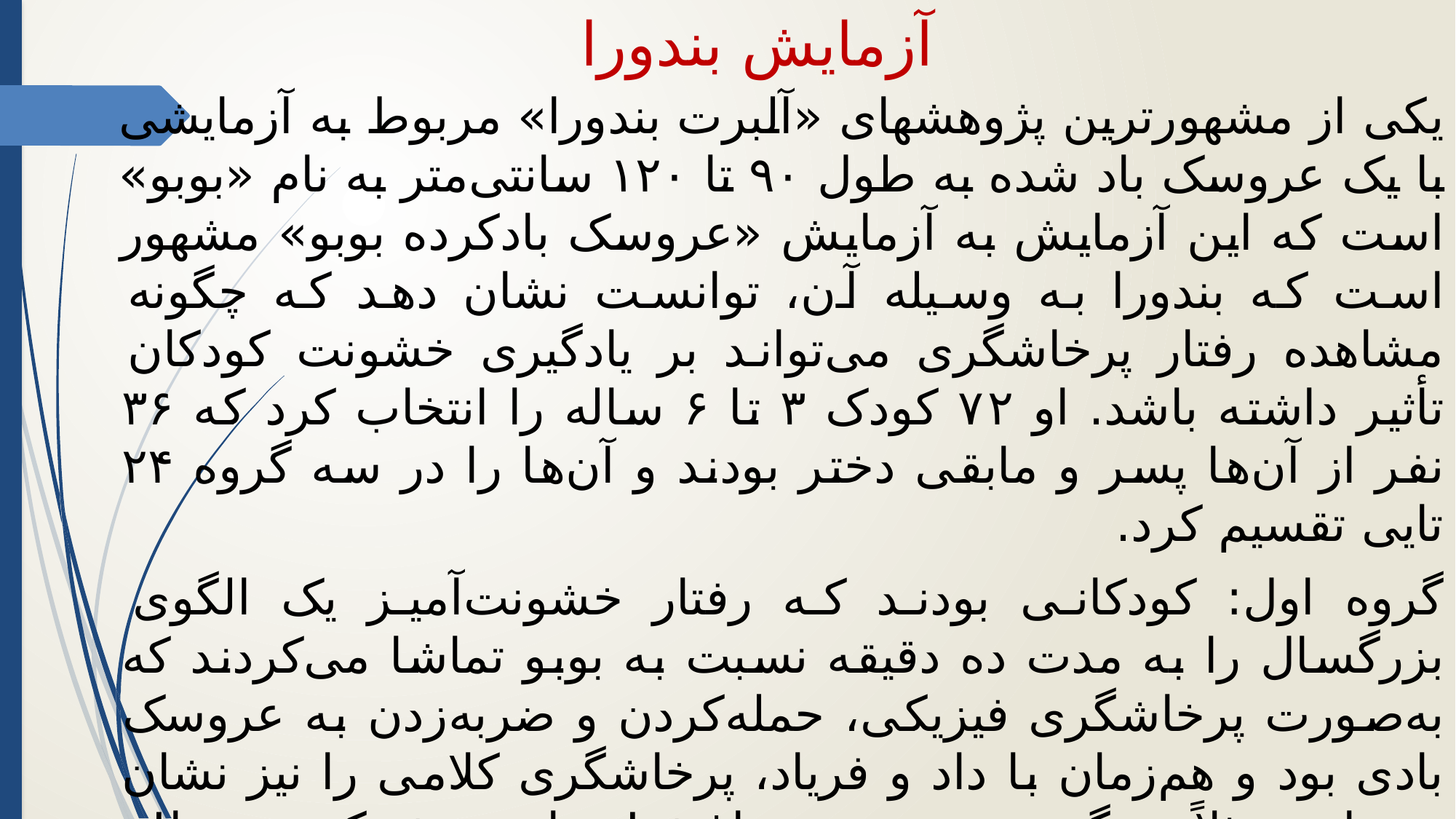

# آزمایش بندورا
یکی از مشهورترین پژوهشهای «آلبرت بندورا» مربوط به آزمایشی با یک عروسک باد شده به طول ۹۰ تا ۱۲۰ سانتی‌متر به نام «بوبو» است که این آزمایش به آزمایش «عروسک بادکرده بوبو» مشهور است که بندورا به وسیله آن، توانست نشان دهد که چگونه مشاهده رفتار پرخاشگری می‌تواند بر یادگیری خشونت کودکان تأثیر داشته باشد. او ۷۲ کودک ۳ تا ۶ ساله را انتخاب کرد که ۳۶ نفر از آن‌ها پسر و مابقی دختر بودند و آن‌ها را در سه گروه ۲۴ تایی تقسیم کرد.
گروه اول: کودکانی بودند که رفتار خشونت‌آمیز یک الگوی بزرگسال را به مدت ده دقیقه نسبت به بوبو تماشا می‌کردند که به‌صورت پرخاشگری فیزیکی، حمله‌کردن و ضربه‌زدن به عروسک بادی بود و هم‌زمان با داد و فریاد، پرخاشگری کلامی را نیز نشان می‌دادند مثلاً می‌گفتند: «بزن تو دماغش!» یا «پرتش کن تو هوا!» و قبل از آنکه چنین رفتاری را مشاهده کنند به اتاقی برده می‌شدند که حاوی اسباب‌بازی‌های دیگربود ولی به آن‌ها اجازه بازی به مدت ۲ دقیقه داده نمی‌شد تا دچار تعارض شوند و آمادگی لازم برای پرخاشگری را بیابند.